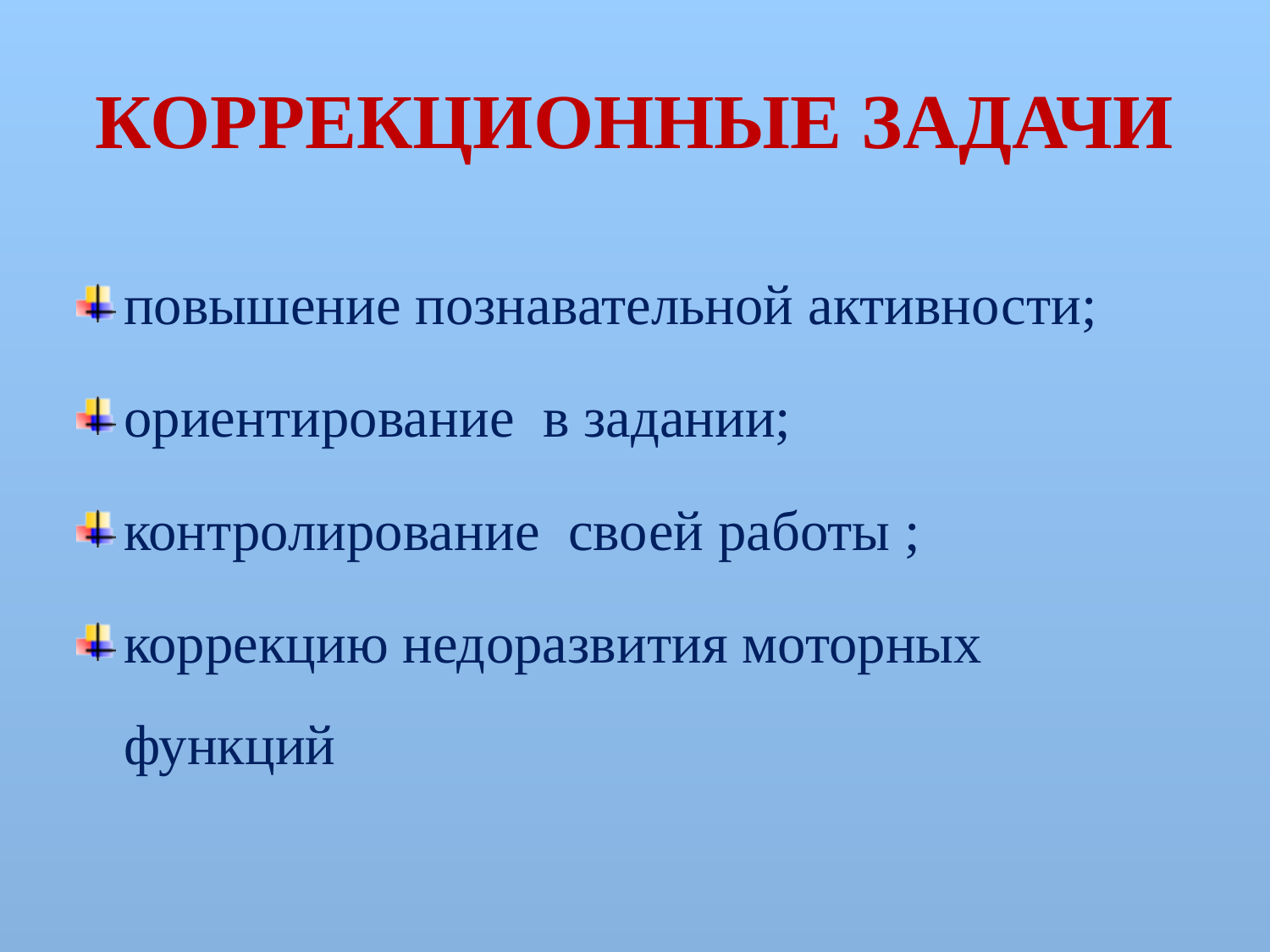

# КОРРЕКЦИОННЫЕ ЗАДАЧИ
повышение познавательной активности;
ориентирование  в задании;
контролирование  своей работы ;
коррекцию недоразвития моторных функций